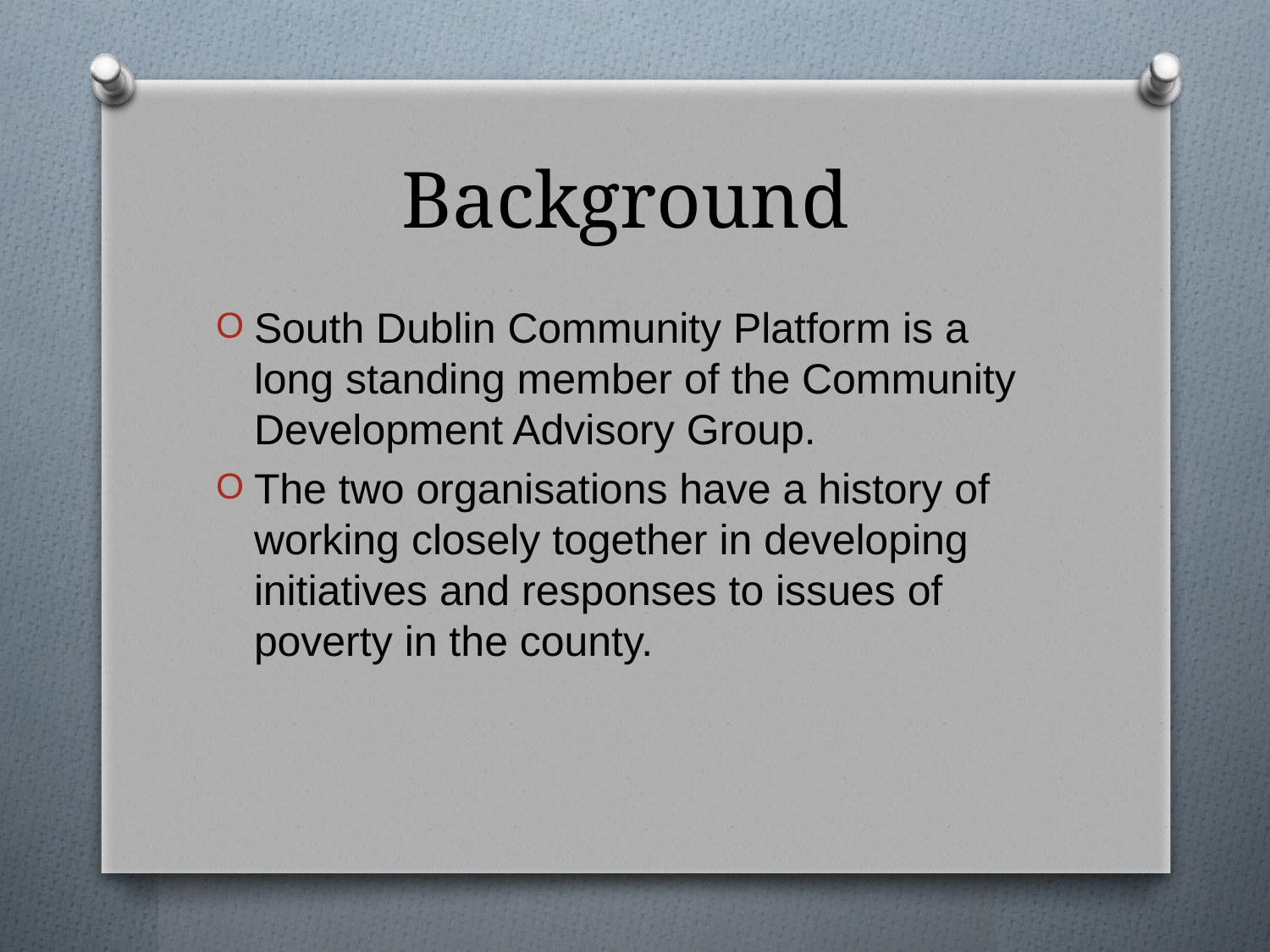

# Background
South Dublin Community Platform is a long standing member of the Community Development Advisory Group.
The two organisations have a history of working closely together in developing initiatives and responses to issues of poverty in the county.